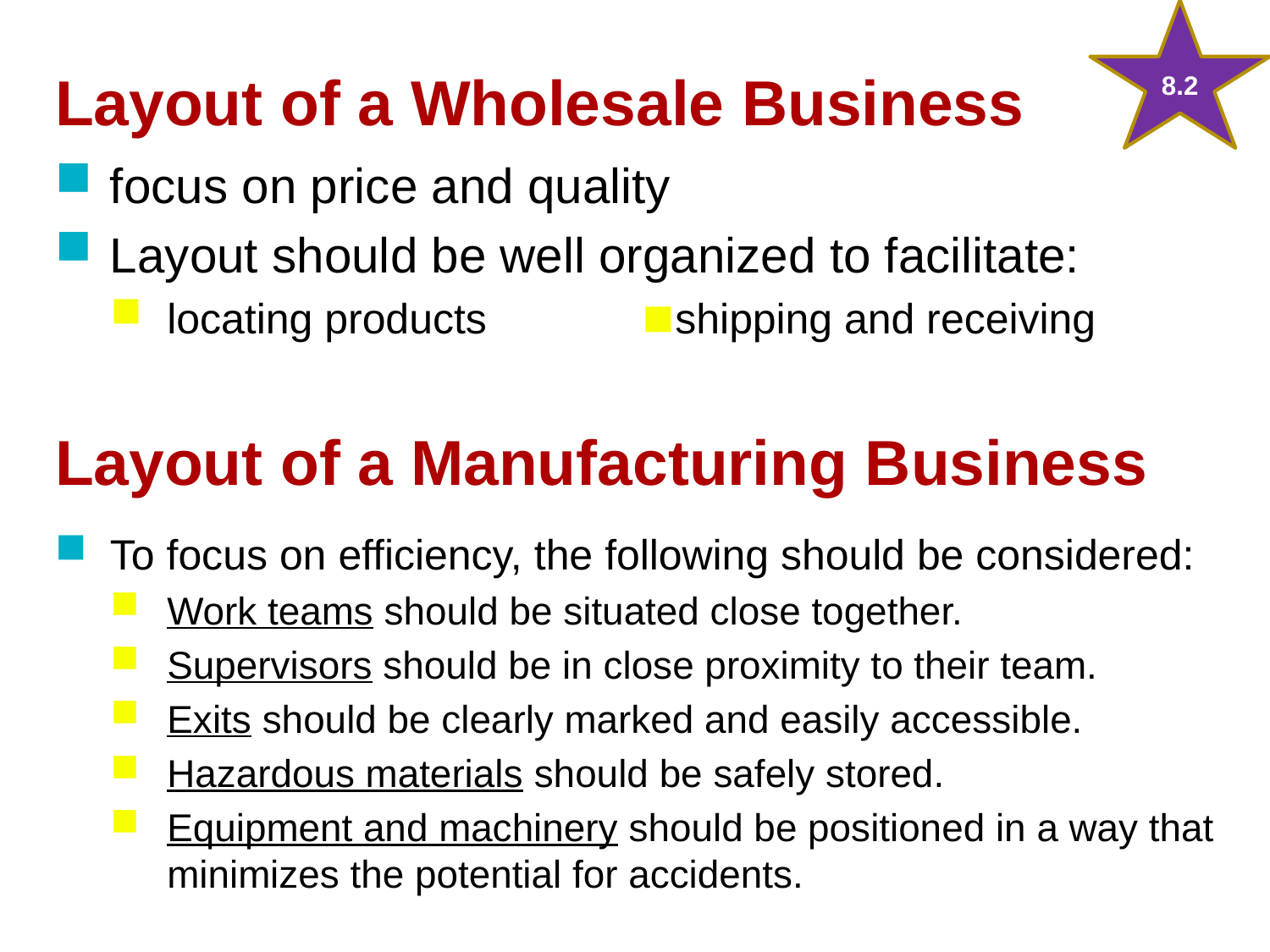

8.2
# Layout of a Wholesale Business
focus on price and quality
Layout should be well organized to facilitate:
locating products		shipping and receiving

To focus on efficiency, the following should be considered:
Work teams should be situated close together.
Supervisors should be in close proximity to their team.
Exits should be clearly marked and easily accessible.
Hazardous materials should be safely stored.
Equipment and machinery should be positioned in a way that minimizes the potential for accidents.

Layout of a Manufacturing Business